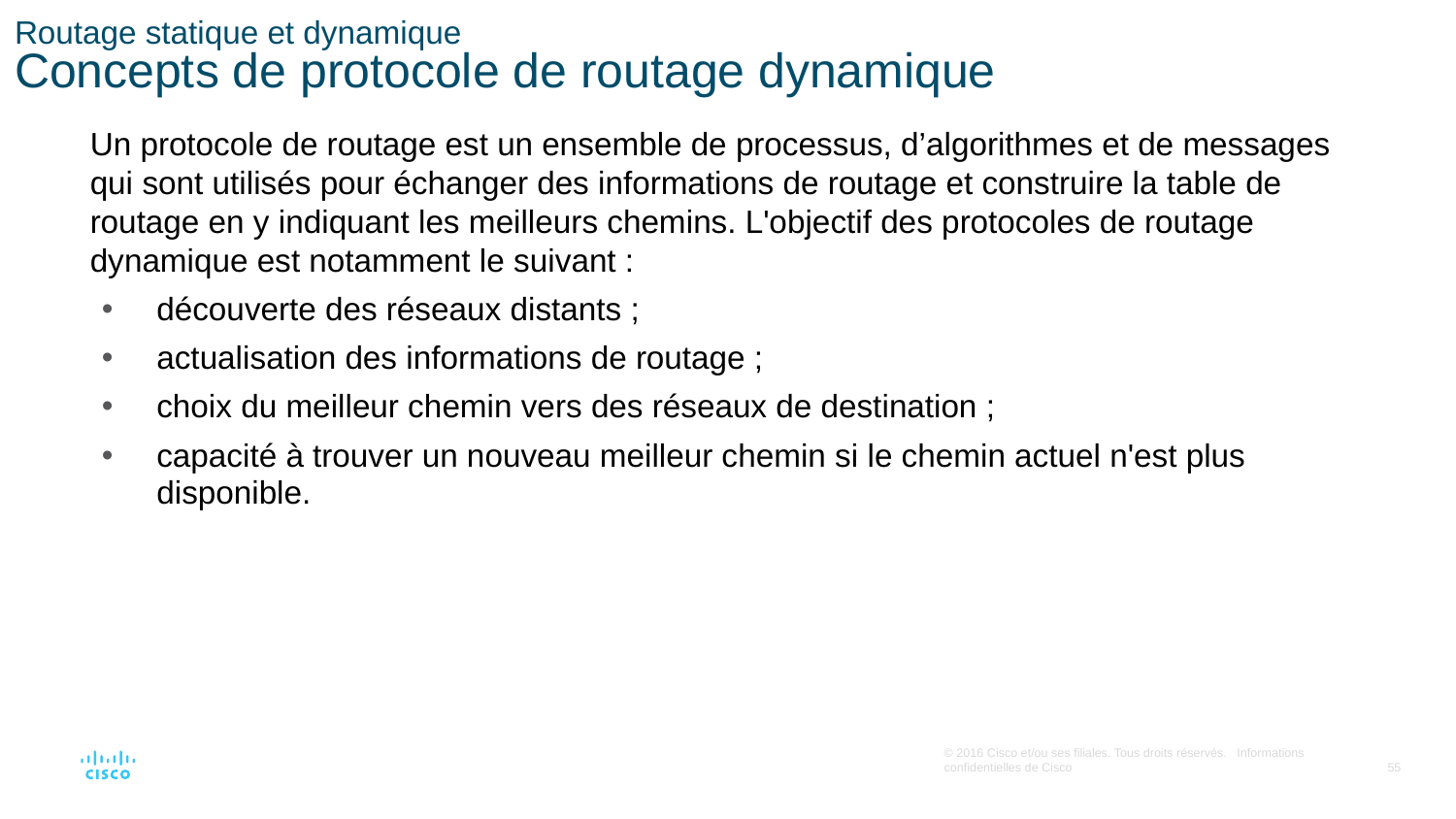

# Routage statique et dynamique Concepts de protocole de routage dynamique
Un protocole de routage est un ensemble de processus, d’algorithmes et de messages qui sont utilisés pour échanger des informations de routage et construire la table de routage en y indiquant les meilleurs chemins. L'objectif des protocoles de routage dynamique est notamment le suivant :
découverte des réseaux distants ;
actualisation des informations de routage ;
choix du meilleur chemin vers des réseaux de destination ;
capacité à trouver un nouveau meilleur chemin si le chemin actuel n'est plus disponible.